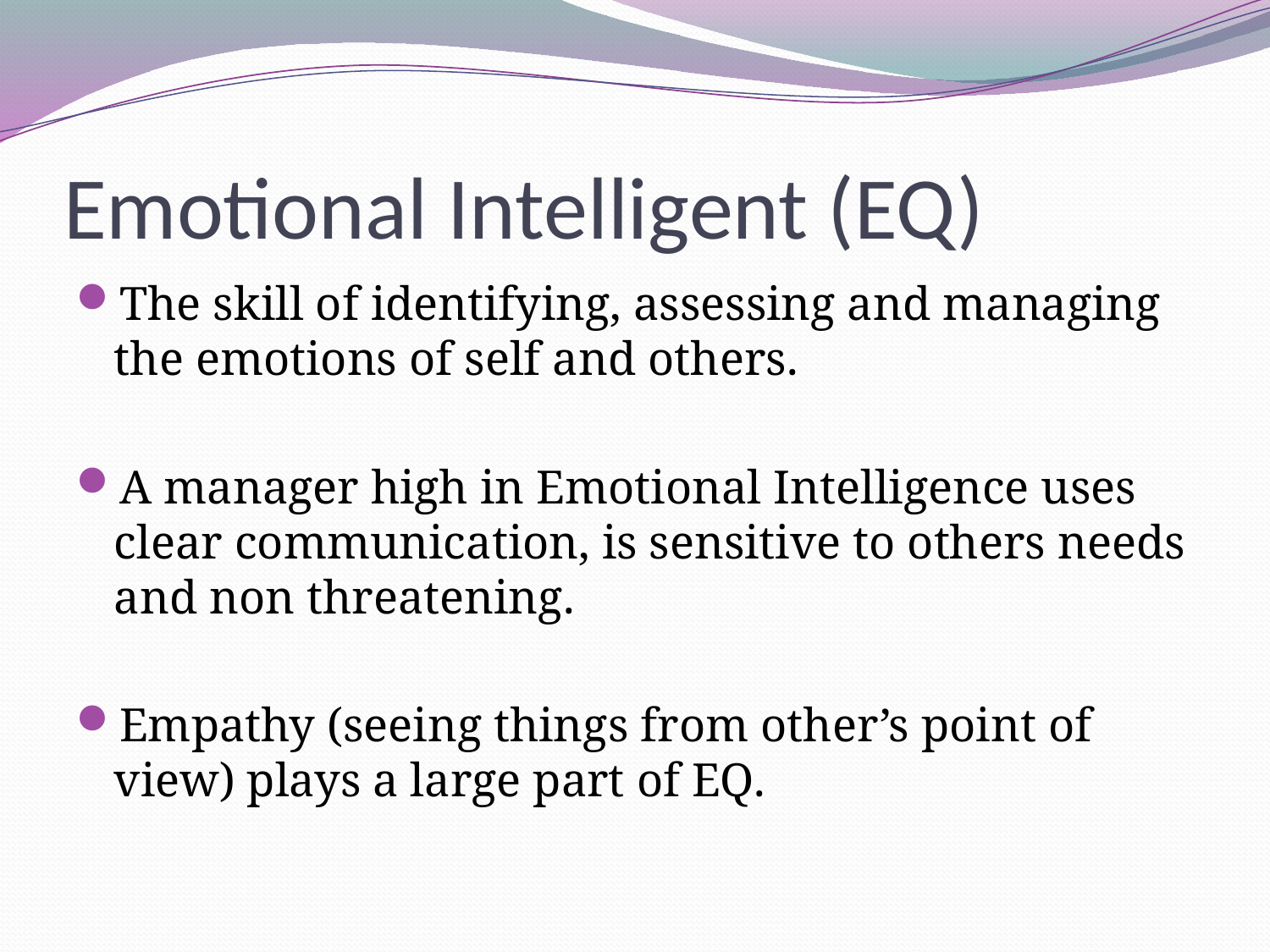

# Emotional Intelligent (EQ)
The skill of identifying, assessing and managing the emotions of self and others.

A manager high in Emotional Intelligence uses clear communication, is sensitive to others needs and non threatening.

Empathy (seeing things from other’s point of view) plays a large part of EQ.